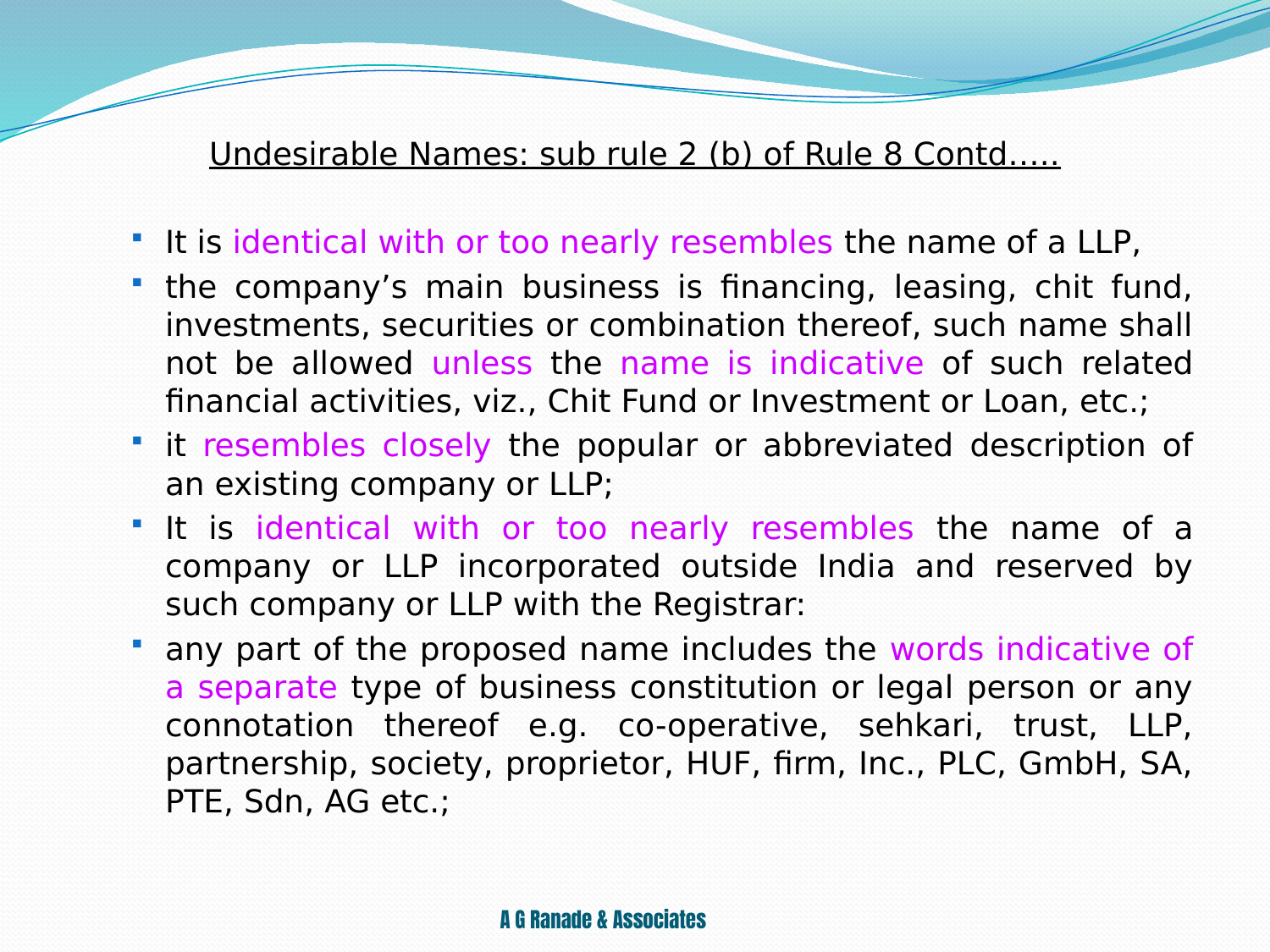

Undesirable Names: sub rule 2 (b) of Rule 8 Contd…..

It is identical with or too nearly resembles the name of a LLP,
the company’s main business is financing, leasing, chit fund, investments, securities or combination thereof, such name shall not be allowed unless the name is indicative of such related financial activities, viz., Chit Fund or Investment or Loan, etc.;
it resembles closely the popular or abbreviated description of an existing company or LLP;
It is identical with or too nearly resembles the name of a company or LLP incorporated outside India and reserved by such company or LLP with the Registrar:
any part of the proposed name includes the words indicative of a separate type of business constitution or legal person or any connotation thereof e.g. co-operative, sehkari, trust, LLP, partnership, society, proprietor, HUF, firm, Inc., PLC, GmbH, SA, PTE, Sdn, AG etc.;

A G Ranade & Associates